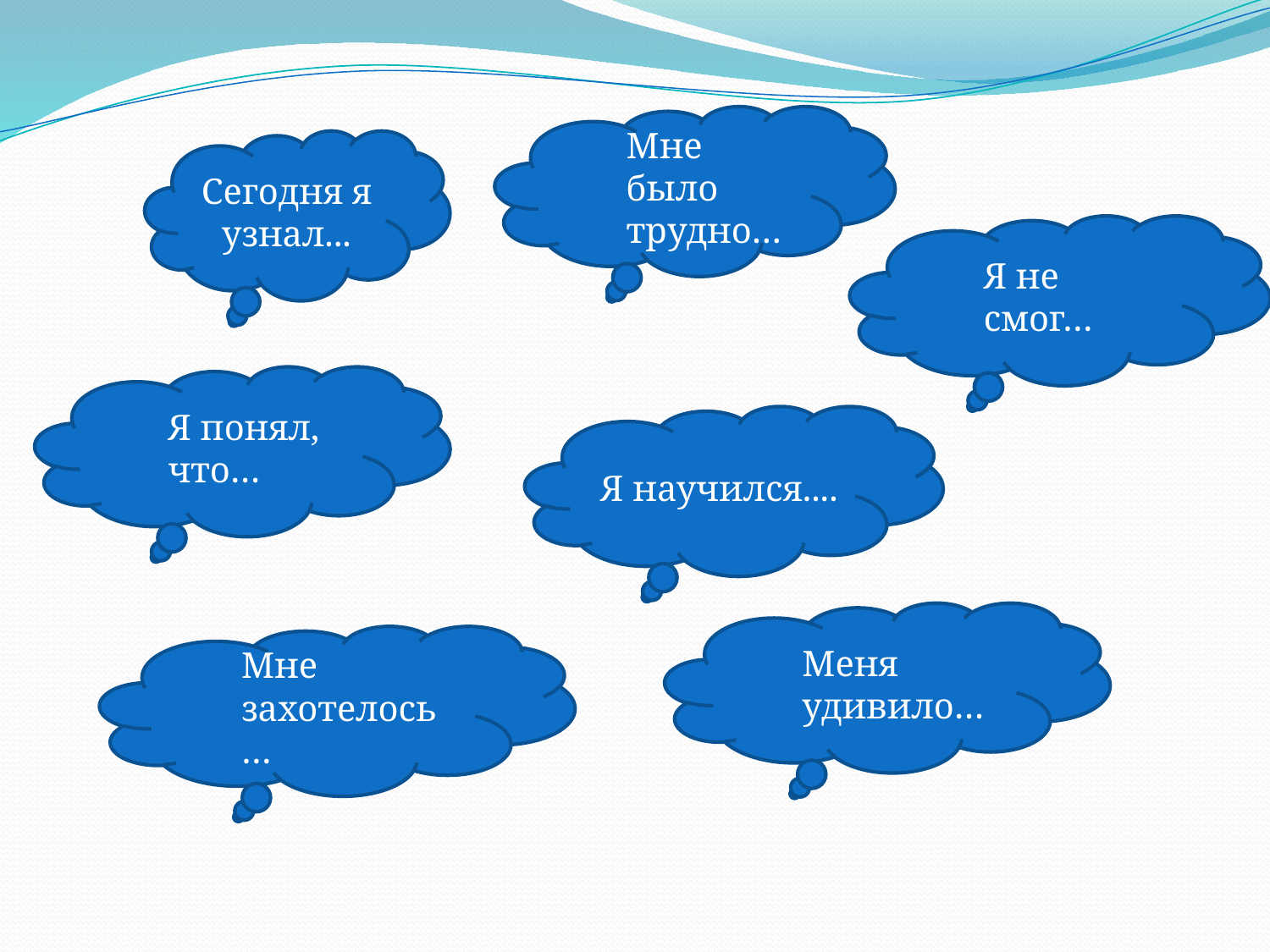

Мне было трудно…
Сегодня я узнал...
Я не смог…
Я понял, что…
Я научился....

сегодня я узнал...
было трудно…
я понял, что…
я научился…
я смог…
я не смог…
меня удивило…
мне захотелось…
Меня удивило…
Мне захотелось…